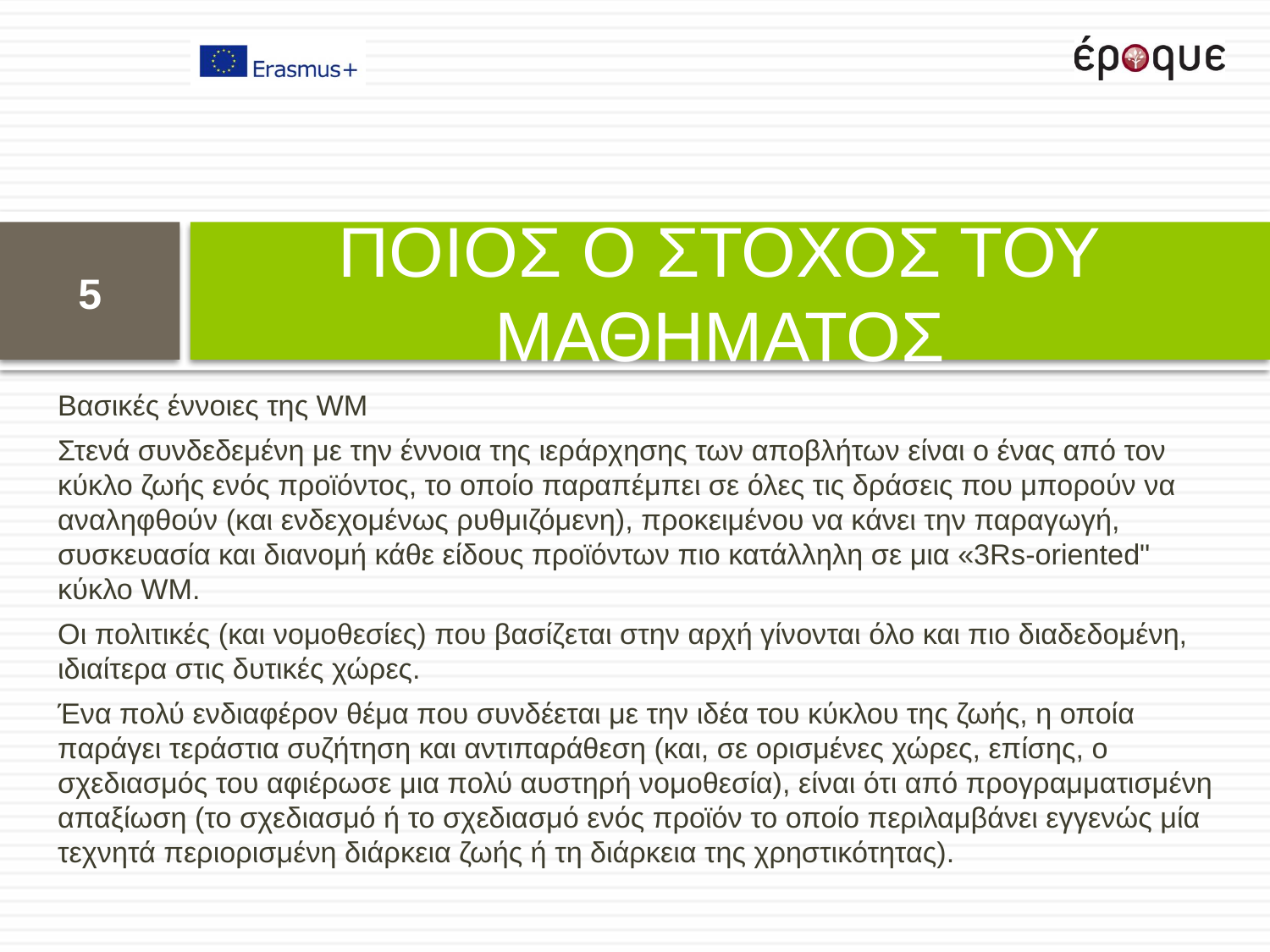

# ΠΟΙΟΣ Ο ΣΤΟΧΟΣ ΤΟΥ ΜΑΘΗΜΑΤΟΣ
5
Βασικές έννοιες της WM
Στενά συνδεδεμένη με την έννοια της ιεράρχησης των αποβλήτων είναι ο ένας από τον κύκλο ζωής ενός προϊόντος, το οποίο παραπέμπει σε όλες τις δράσεις που μπορούν να αναληφθούν (και ενδεχομένως ρυθμιζόμενη), προκειμένου να κάνει την παραγωγή, συσκευασία και διανομή κάθε είδους προϊόντων πιο κατάλληλη σε μια «3Rs-oriented" κύκλο WM.
Οι πολιτικές (και νομοθεσίες) που βασίζεται στην αρχή γίνονται όλο και πιο διαδεδομένη, ιδιαίτερα στις δυτικές χώρες.
Ένα πολύ ενδιαφέρον θέμα που συνδέεται με την ιδέα του κύκλου της ζωής, η οποία παράγει τεράστια συζήτηση και αντιπαράθεση (και, σε ορισμένες χώρες, επίσης, ο σχεδιασμός του αφιέρωσε μια πολύ αυστηρή νομοθεσία), είναι ότι από προγραμματισμένη απαξίωση (το σχεδιασμό ή το σχεδιασμό ενός προϊόν το οποίο περιλαμβάνει εγγενώς μία τεχνητά περιορισμένη διάρκεια ζωής ή τη διάρκεια της χρηστικότητας).